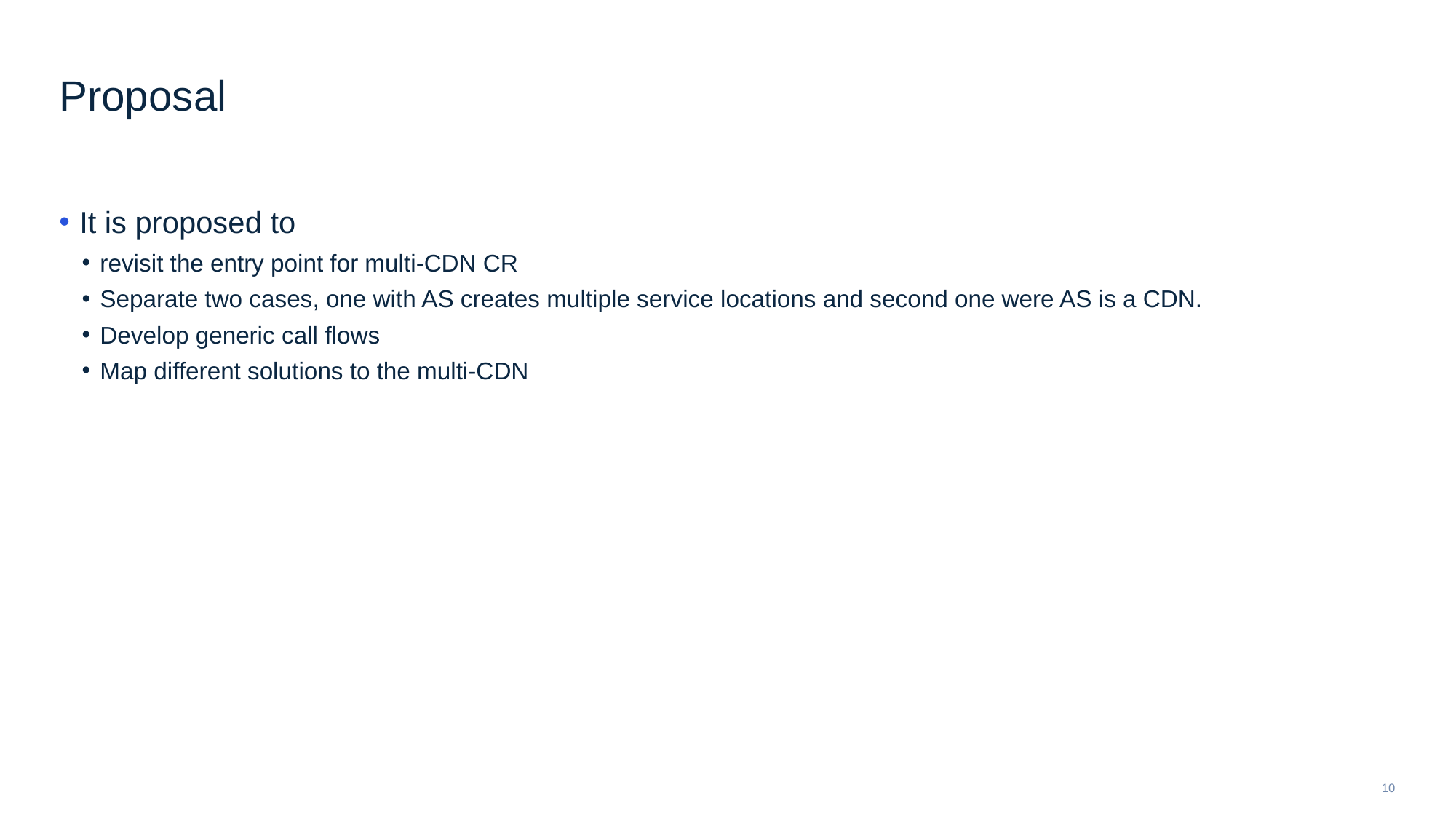

# Proposal

It is proposed to
revisit the entry point for multi-CDN CR
Separate two cases, one with AS creates multiple service locations and second one were AS is a CDN.
Develop generic call flows
Map different solutions to the multi-CDN